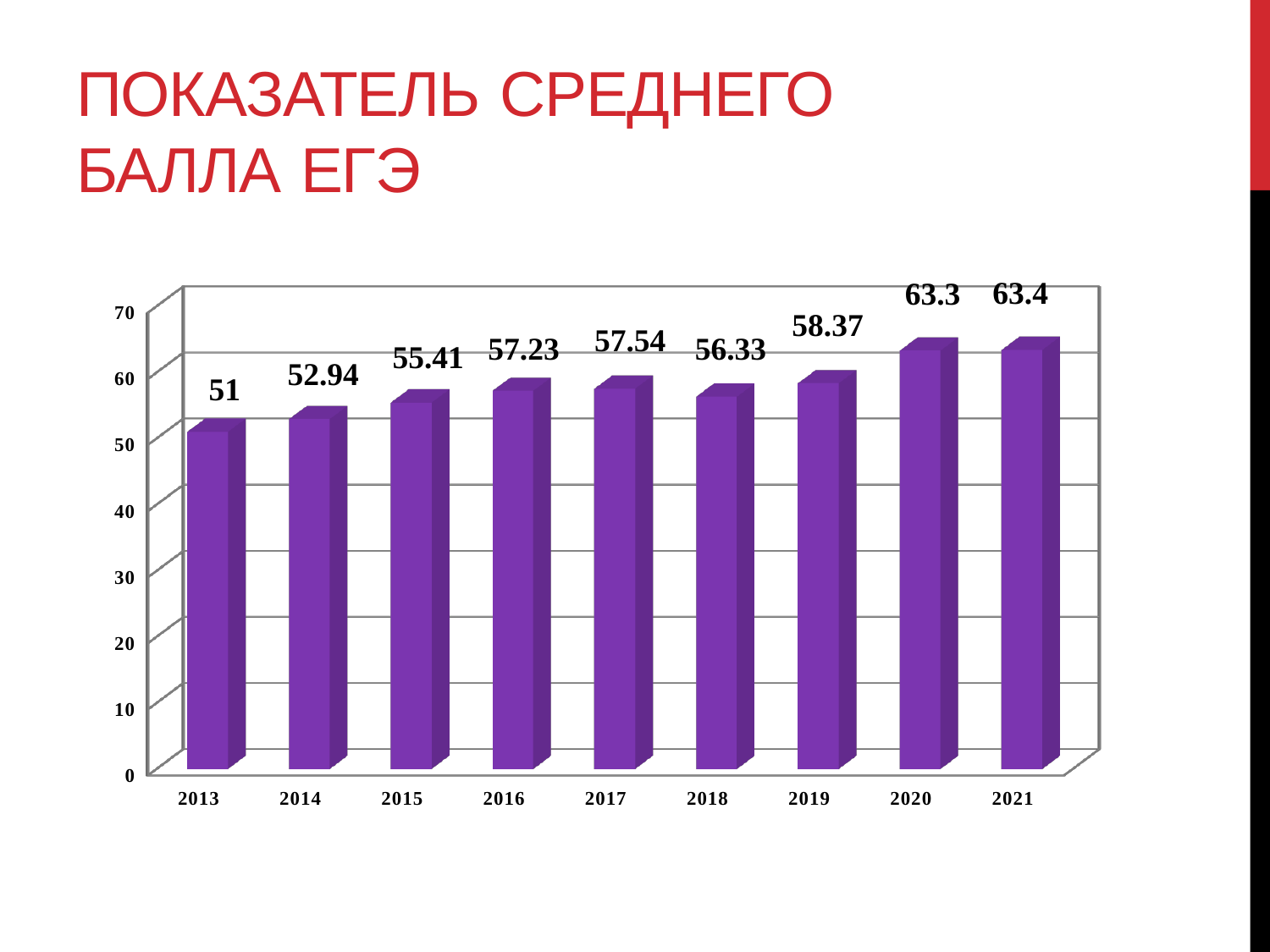

# Показатель среднего балла ЕГЭ

[unsupported chart]